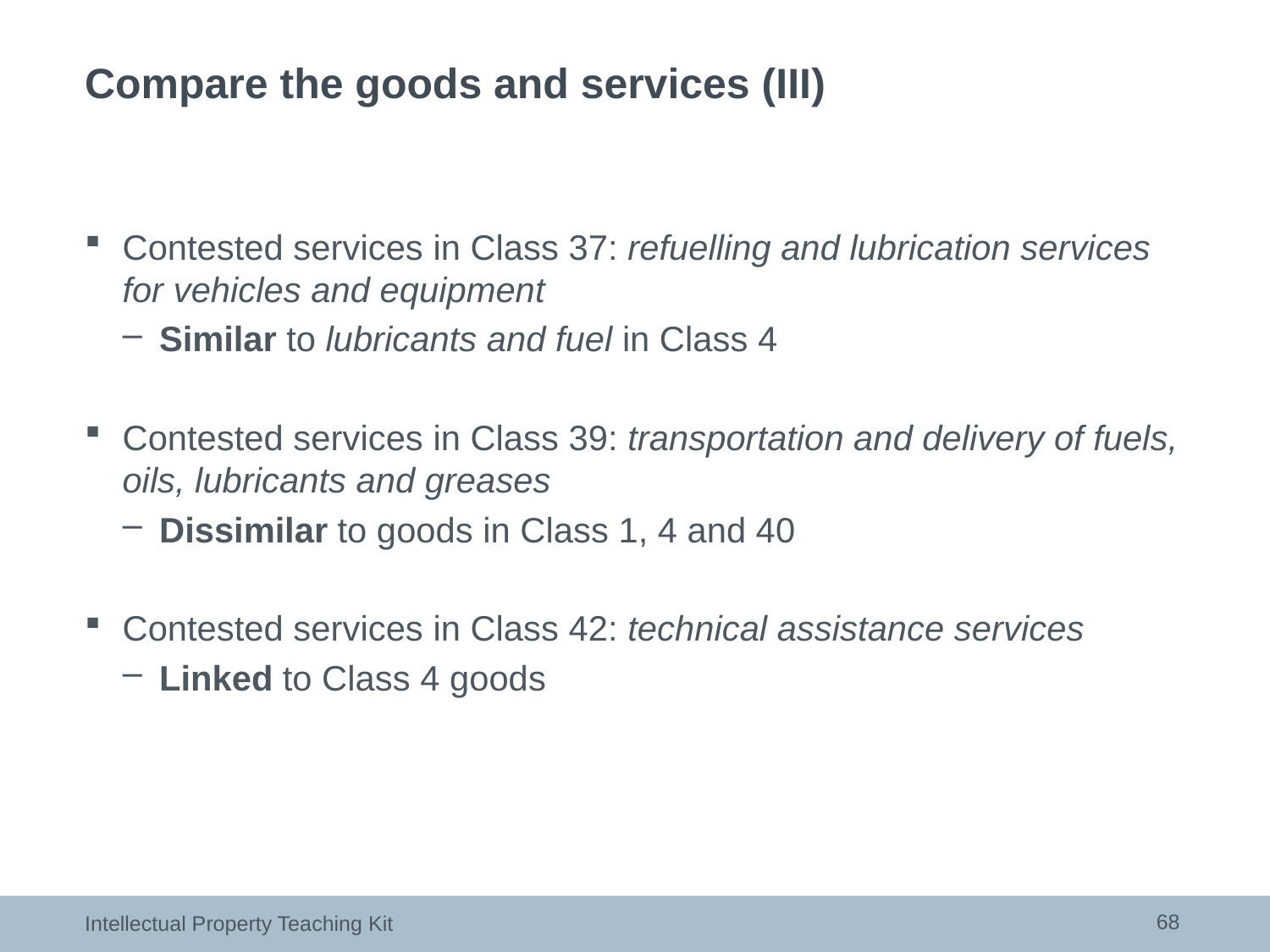

# Compare the goods and services (III)
Contested services in Class 37: refuelling and lubrication services for vehicles and equipment
Similar to lubricants and fuel in Class 4

Contested services in Class 39: transportation and delivery of fuels, oils, lubricants and greases
Dissimilar to goods in Class 1, 4 and 40

Contested services in Class 42: technical assistance services
Linked to Class 4 goods
68
Intellectual Property Teaching Kit